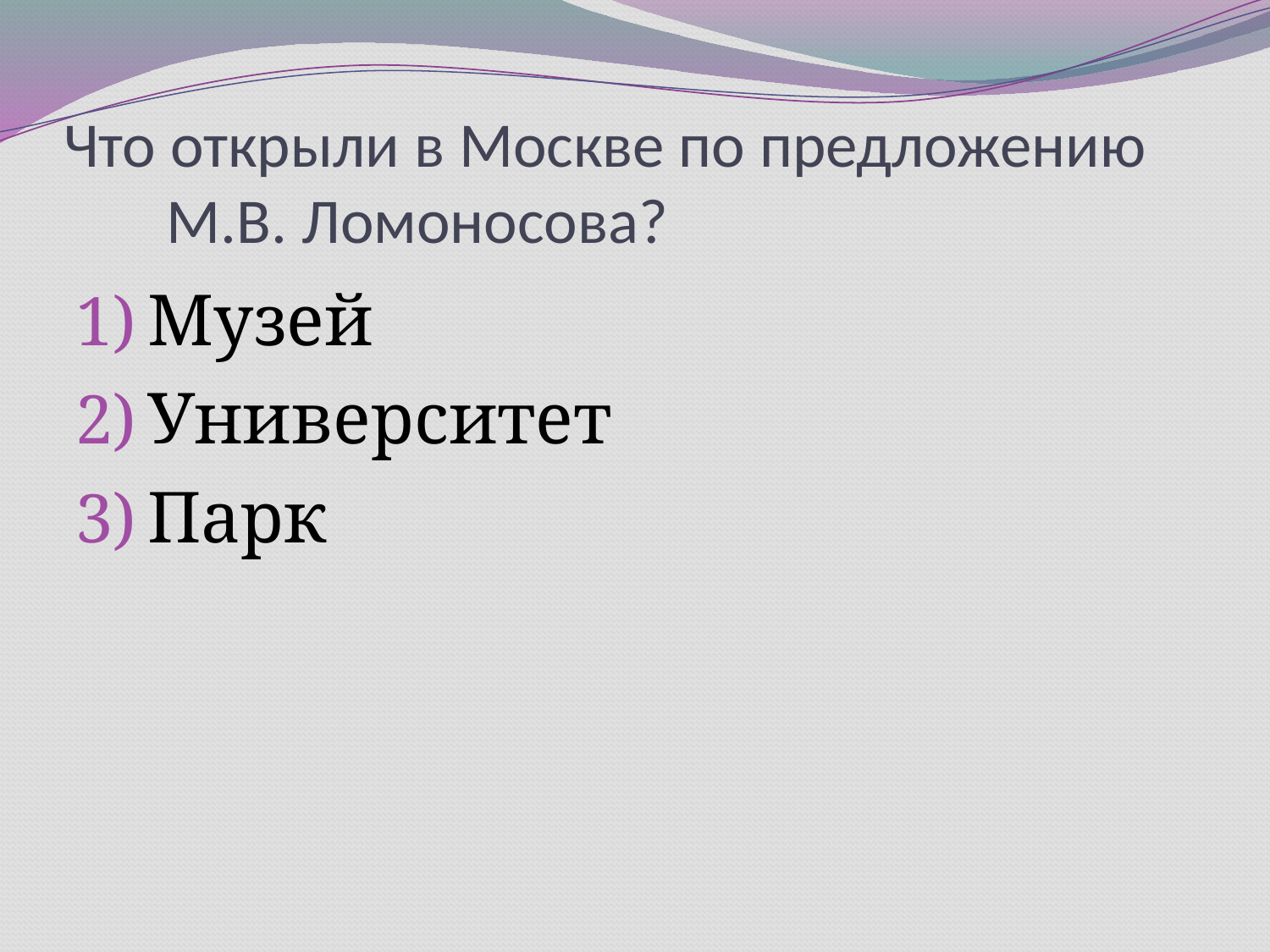

# Что открыли в Москве по предложению  М.В. Ломоносова?
Музей
Университет
Парк